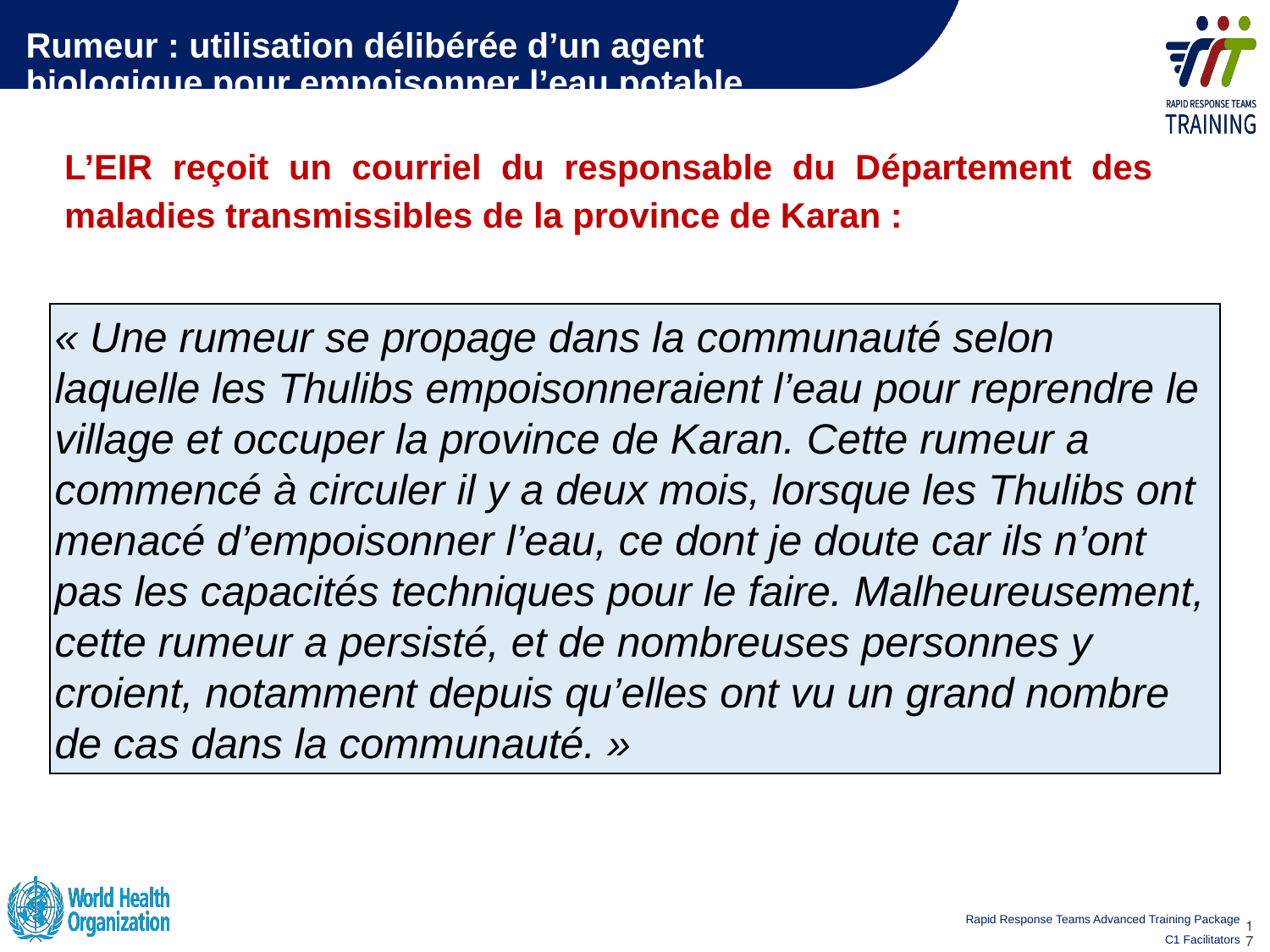

# Rumeur : utilisation délibérée d’un agent biologique pour empoisonner l’eau potable

L’EIR reçoit un courriel du responsable du Département des maladies transmissibles de la province de Karan :
« Une rumeur se propage dans la communauté selon laquelle les Thulibs empoisonneraient l’eau pour reprendre le village et occuper la province de Karan. Cette rumeur a commencé à circuler il y a deux mois, lorsque les Thulibs ont menacé d’empoisonner l’eau, ce dont je doute car ils n’ont pas les capacités techniques pour le faire. Malheureusement, cette rumeur a persisté, et de nombreuses personnes y croient, notamment depuis qu’elles ont vu un grand nombre de cas dans la communauté. »